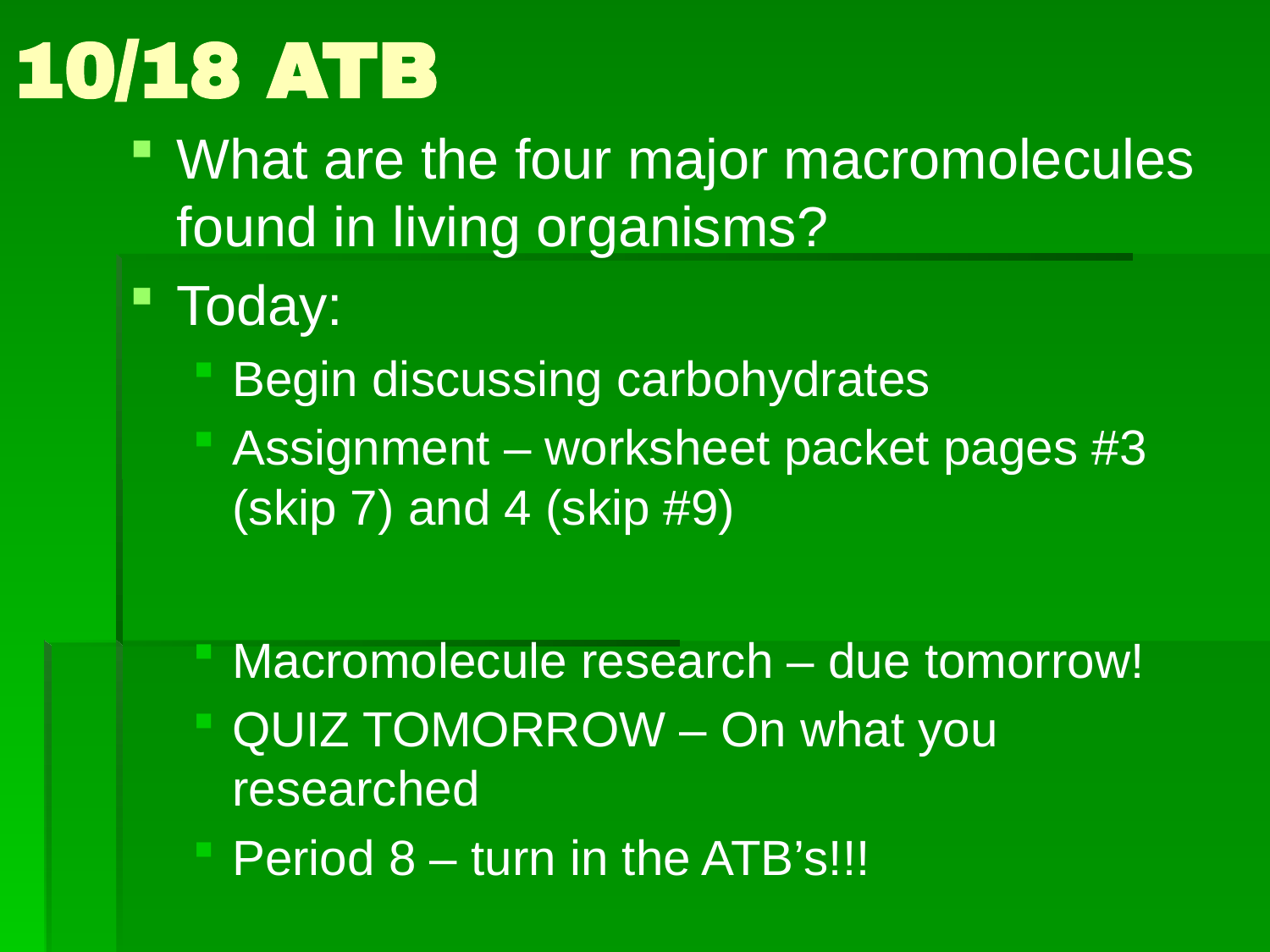

# 10/18 ATB
What are the four major macromolecules found in living organisms?
Today:
Begin discussing carbohydrates
Assignment – worksheet packet pages #3 (skip 7) and 4 (skip #9)

Macromolecule research – due tomorrow!
QUIZ TOMORROW – On what you researched
Period 8 – turn in the ATB’s!!!